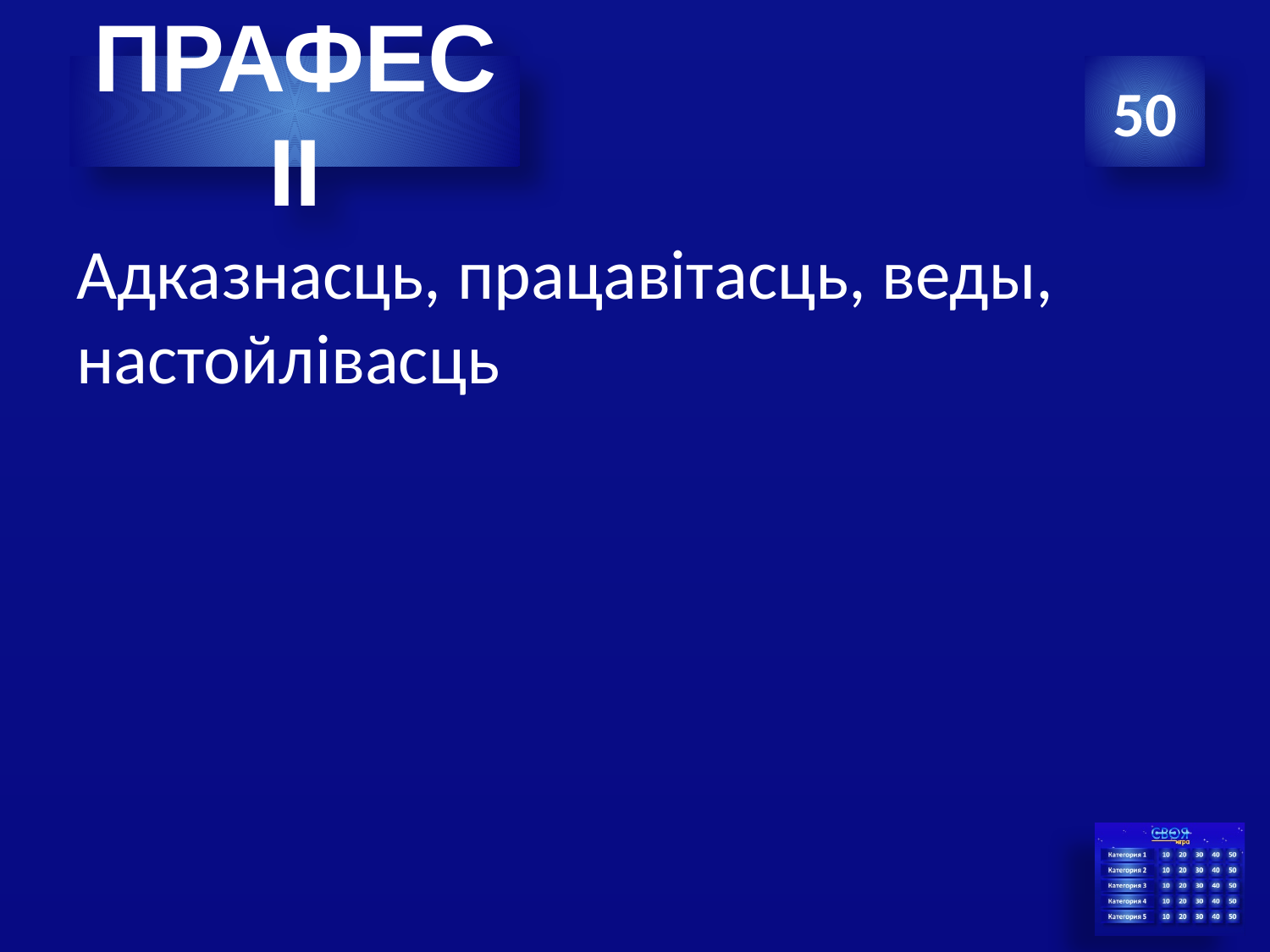

#
ПРАФЕСІІ
50
Адказнасць, працавітасць, веды, настойлівасць